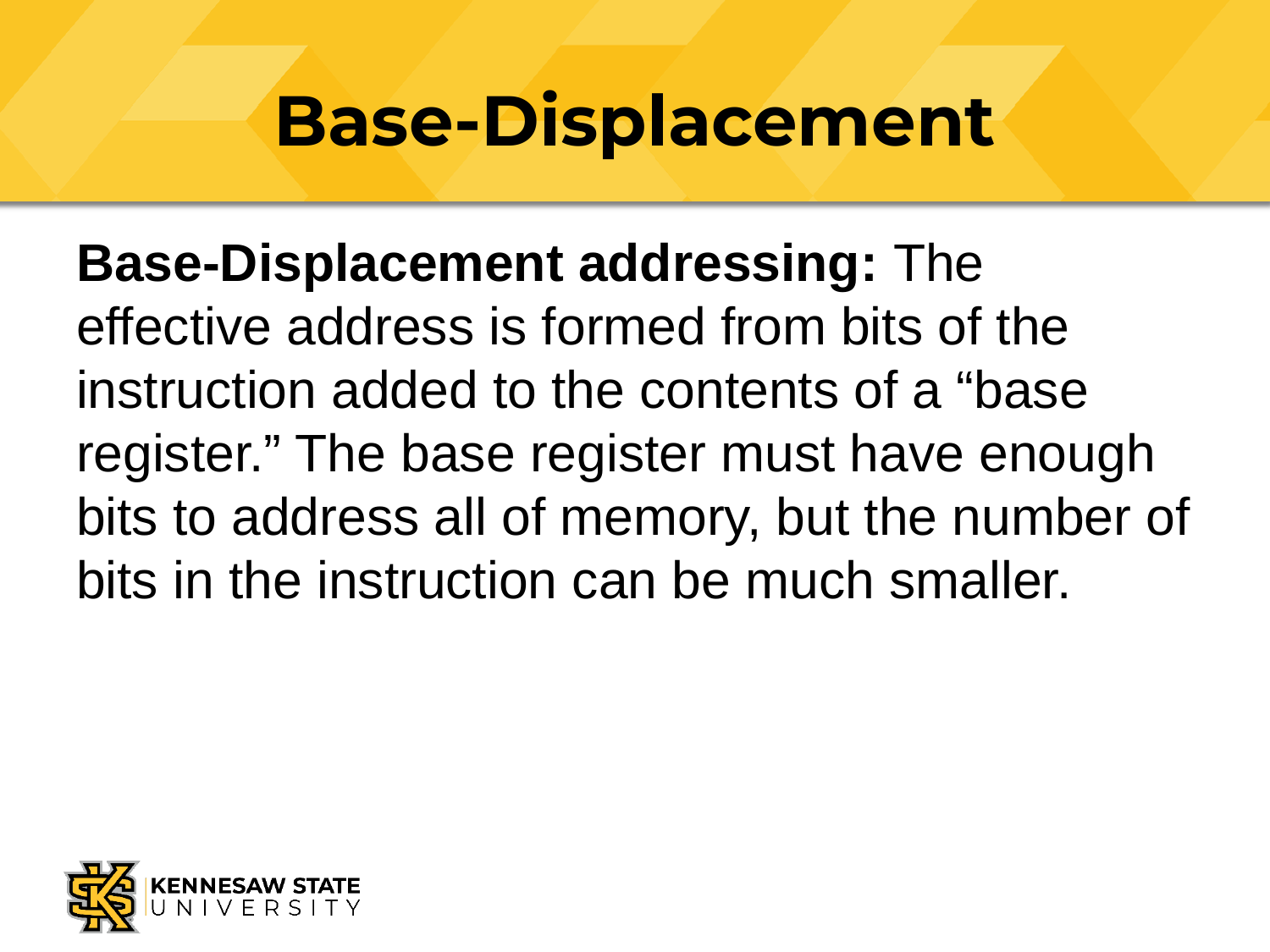

# Base-Displacement
Base-Displacement addressing: The effective address is formed from bits of the instruction added to the contents of a “base register.” The base register must have enough bits to address all of memory, but the number of bits in the instruction can be much smaller.